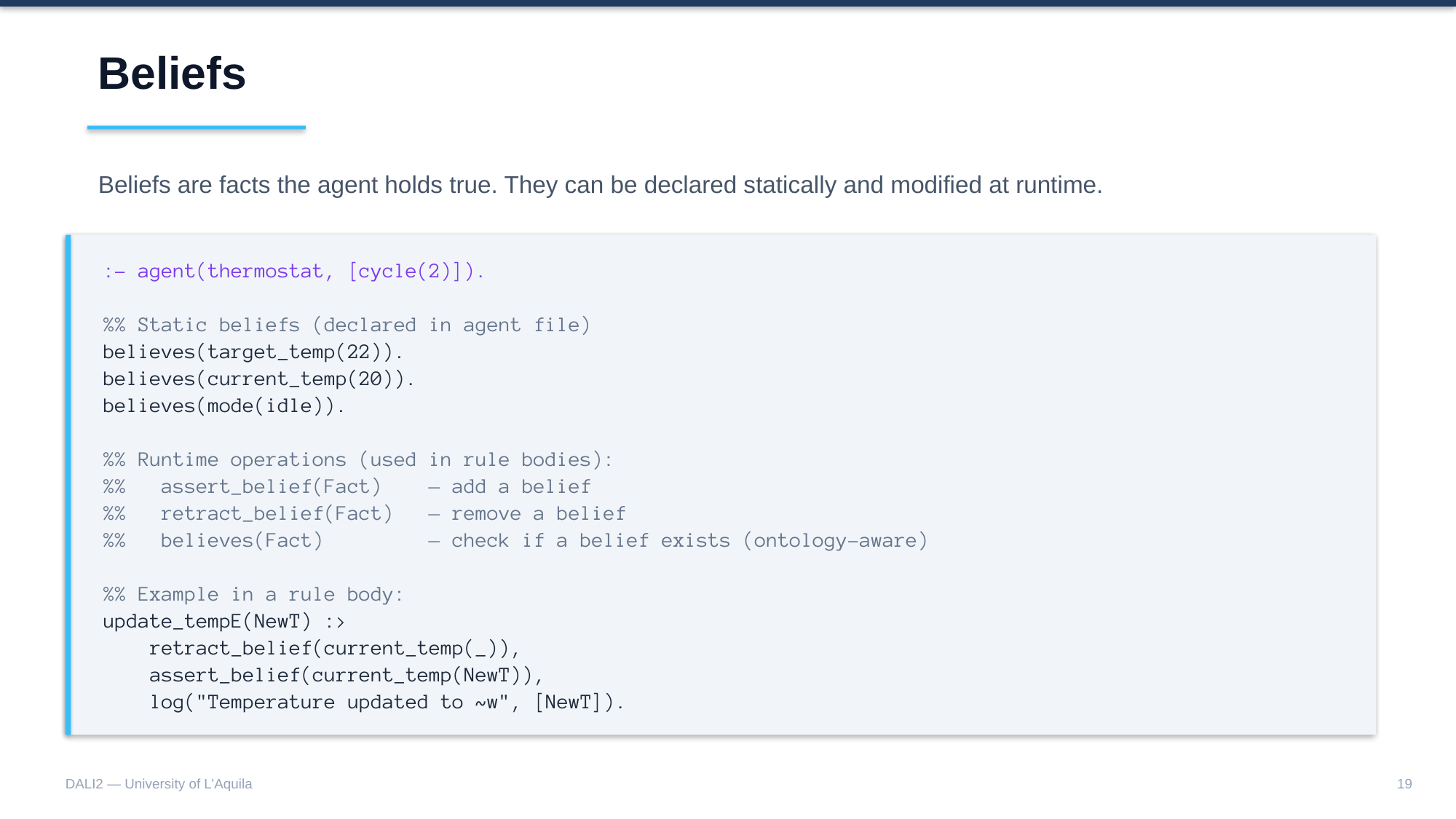

Beliefs

Beliefs are facts the agent holds true. They can be declared statically and modified at runtime.

:- agent(thermostat, [cycle(2)]).

%% Static beliefs (declared in agent file)
believes(target_temp(22)).
believes(current_temp(20)).
believes(mode(idle)).

%% Runtime operations (used in rule bodies):
%%   assert_belief(Fact)    — add a belief
%%   retract_belief(Fact)   — remove a belief
%%   believes(Fact)         — check if a belief exists (ontology-aware)

%% Example in a rule body:
update_tempE(NewT) :>
    retract_belief(current_temp(_)),
    assert_belief(current_temp(NewT)),
    log("Temperature updated to ~w", [NewT]).
DALI2 — University of L’Aquila
19